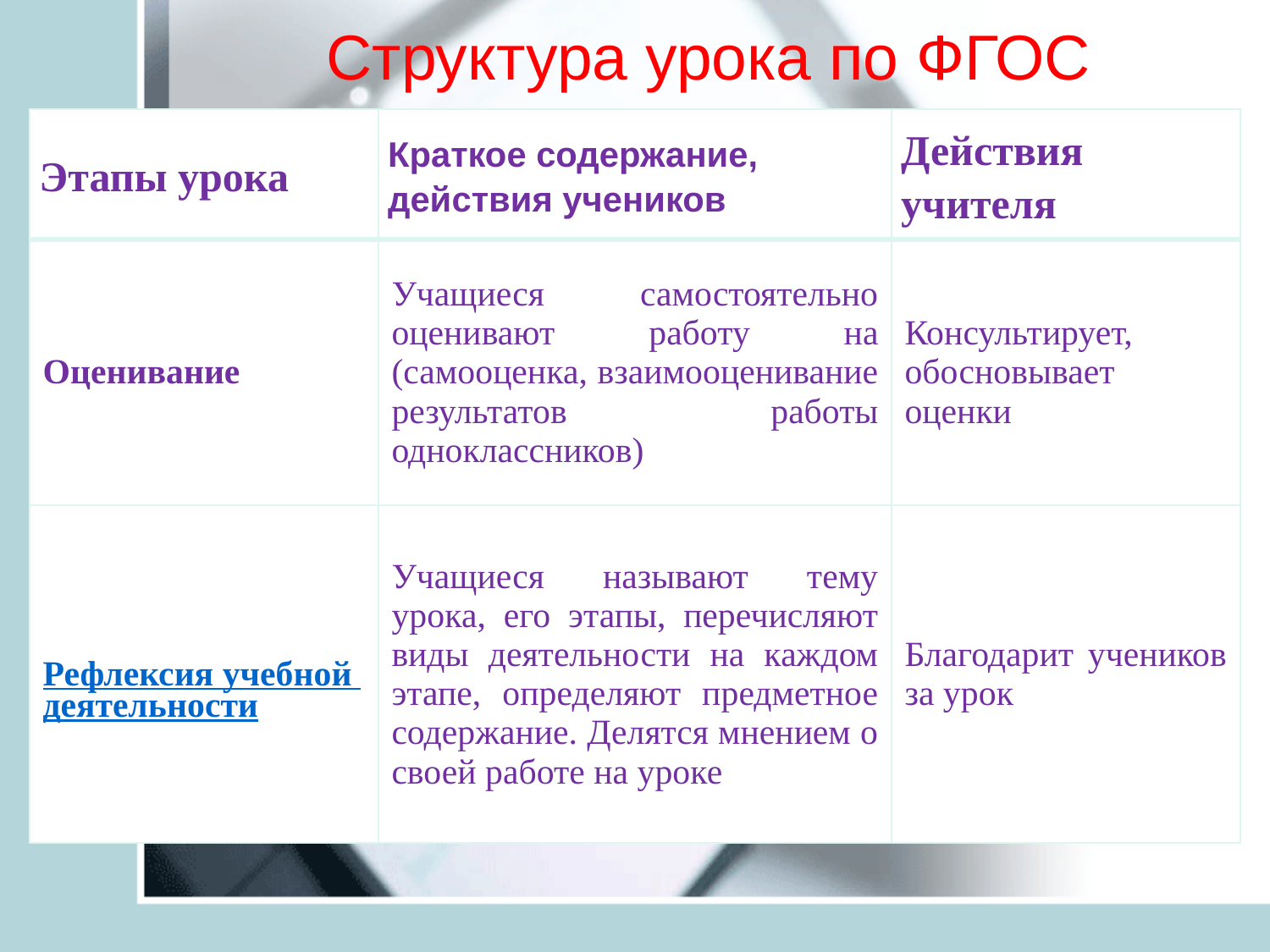

# Структура урока по ФГОС
| Этапы урока | Краткое содержание, действия учеников | Действия учителя |
| --- | --- | --- |
| Оценивание | Учащиеся  самостоятельно оценивают работу на (самооценка, взаимооценивание результатов работы одноклассников) | Консультирует, обосновывает оценки |
| Рефлексия учебной деятельности | Учащиеся называют тему урока, его этапы, перечисляют виды деятельности на каждом этапе, определяют предметное содержание. Делятся мнением о своей работе на уроке | Благодарит учеников за урок |